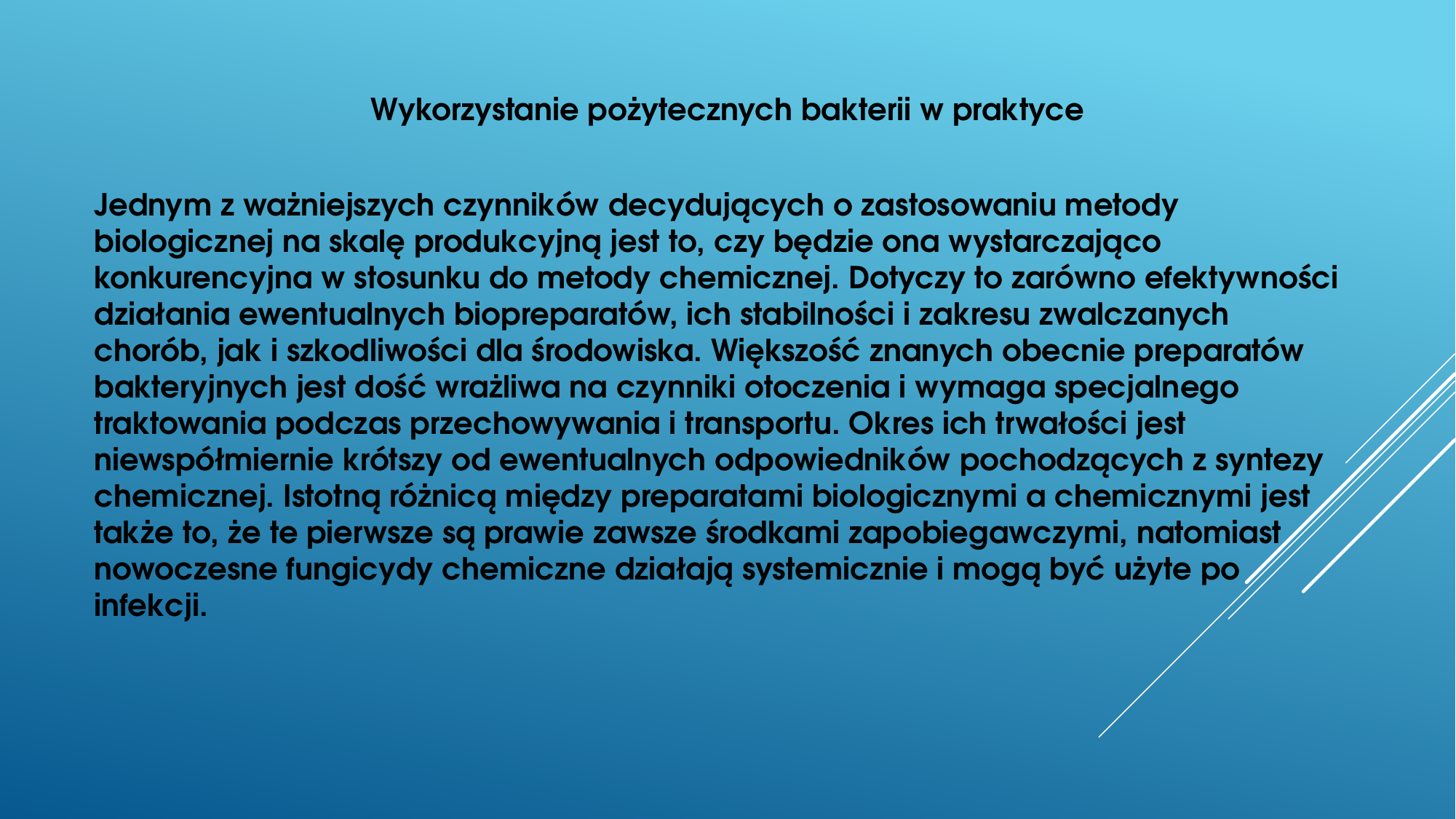

Wykorzystanie pożytecznych bakterii w praktyce
Jednym z ważniejszych czynników decydujących o zastosowaniu metody biologicznej na skalę produkcyjną jest to, czy będzie ona wystarczająco konkurencyjna w stosunku do metody chemicznej. Dotyczy to zarówno efektywności działania ewentualnych biopreparatów, ich stabilności i zakresu zwalczanych chorób, jak i szkodliwości dla środowiska. Większość znanych obecnie preparatów bakteryjnych jest dość wrażliwa na czynniki otoczenia i wymaga specjalnego traktowania podczas przechowywania i transportu. Okres ich trwałości jest niewspółmiernie krótszy od ewentualnych odpowiedników pochodzących z syntezy chemicznej. Istotną różnicą między preparatami biologicznymi a chemicznymi jest także to, że te pierwsze są prawie zawsze środkami zapobiegawczymi, natomiast nowoczesne fungicydy chemiczne działają systemicznie i mogą być użyte po infekcji.